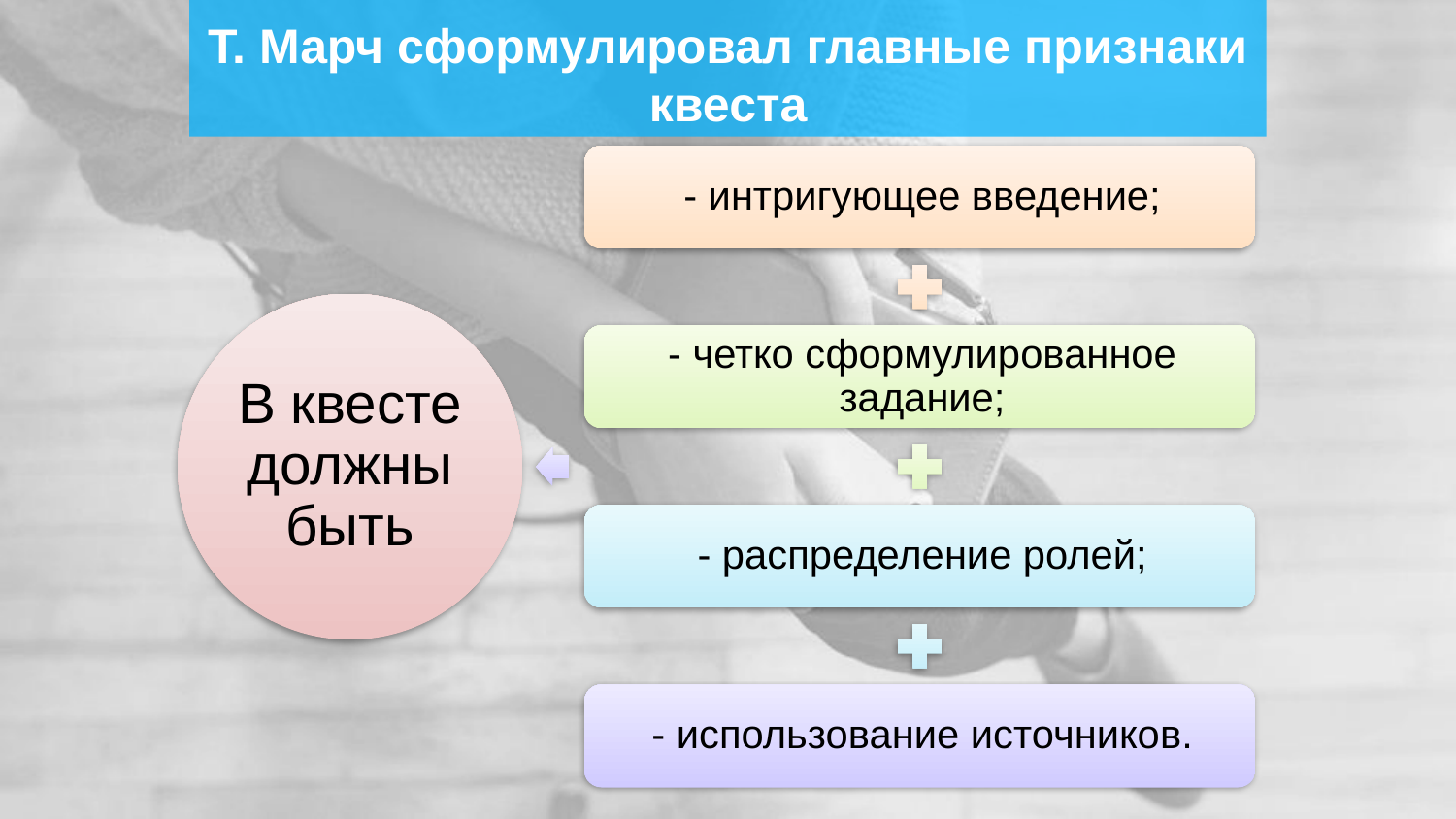

# Т. Марч сформулировал главные признаки квеста
- интригующее введение;

- четко сформулированное задание;

- распределение ролей;

- использование источников.

В квесте должны быть